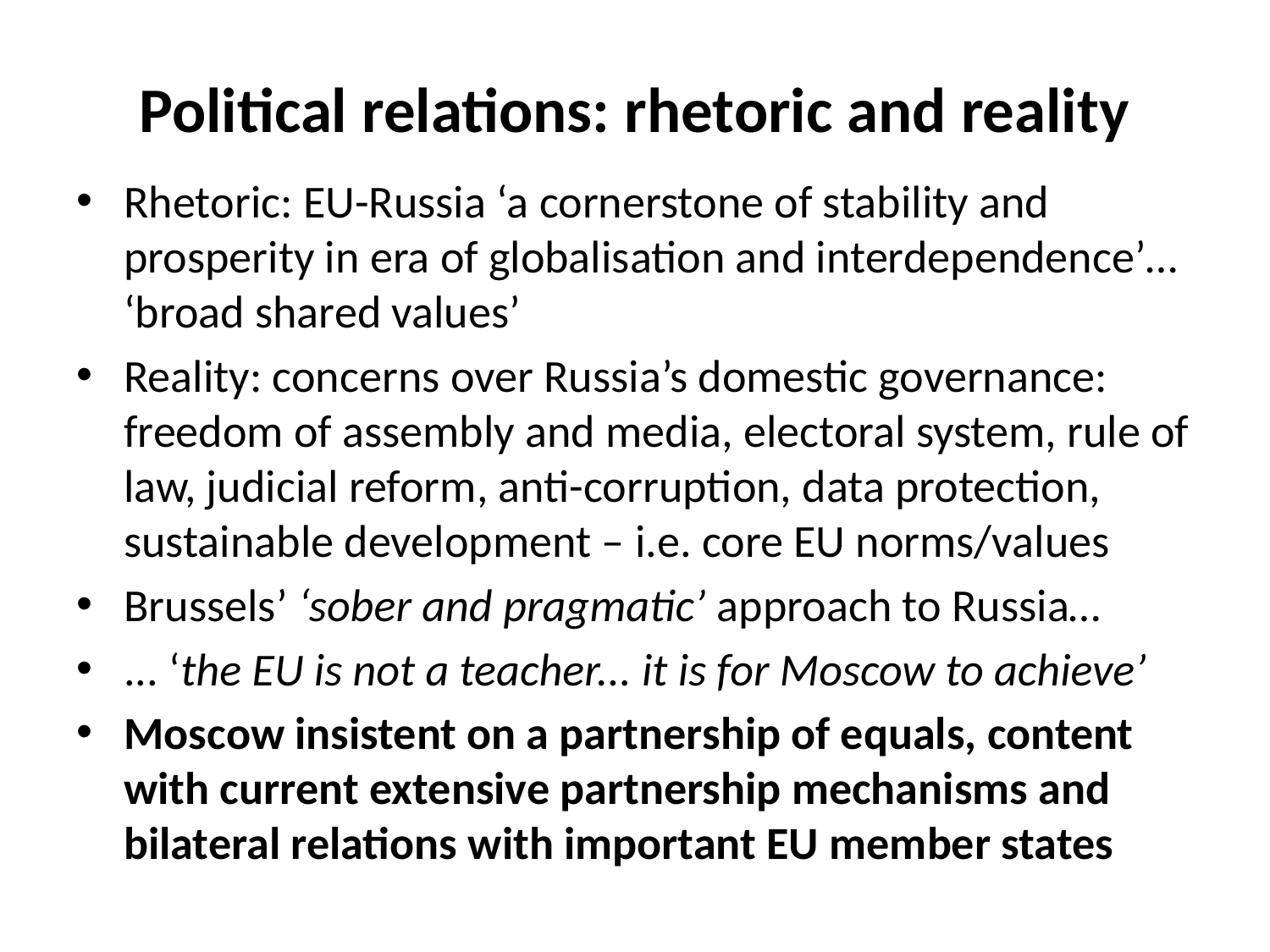

# Political relations: rhetoric and reality
Rhetoric: EU-Russia ‘a cornerstone of stability and prosperity in era of globalisation and interdependence’… ‘broad shared values’
Reality: concerns over Russia’s domestic governance: freedom of assembly and media, electoral system, rule of law, judicial reform, anti-corruption, data protection, sustainable development – i.e. core EU norms/values
Brussels’ ‘sober and pragmatic’ approach to Russia…
... ‘the EU is not a teacher... it is for Moscow to achieve’
Moscow insistent on a partnership of equals, content with current extensive partnership mechanisms and bilateral relations with important EU member states